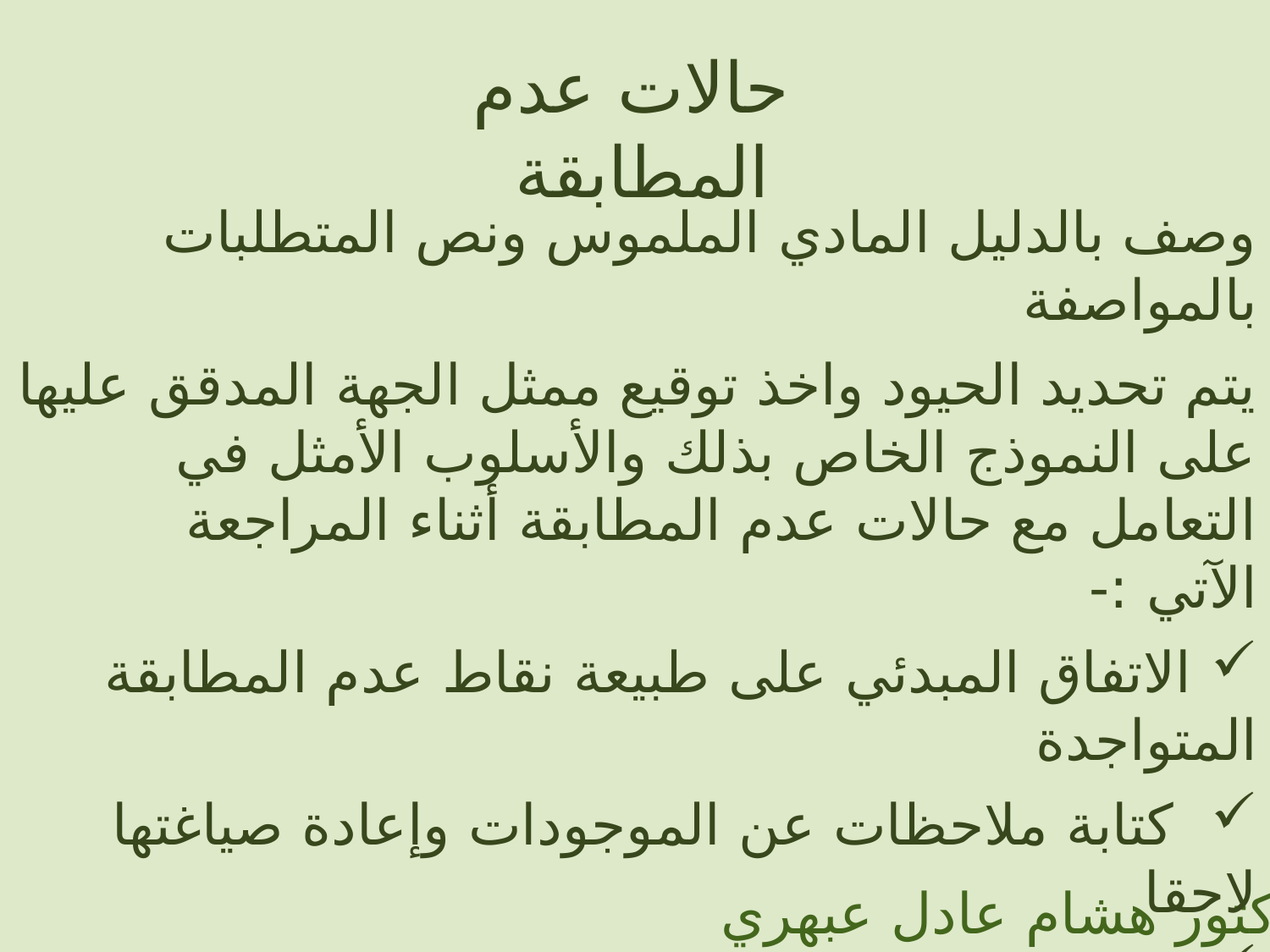

حالات عدم المطابقة
وصف بالدليل المادي الملموس ونص المتطلبات بالمواصفة
يتم تحديد الحيود واخذ توقيع ممثل الجهة المدقق عليها على النموذج الخاص بذلك والأسلوب الأمثل في التعامل مع حالات عدم المطابقة أثناء المراجعة الآتي :-
 الاتفاق المبدئي على طبيعة نقاط عدم المطابقة المتواجدة
  كتابة ملاحظات عن الموجودات وإعادة صياغتها لاحقا
 كتابة مسودة بالموجودات في نهاية يوم التدقيق ثم كتابتها في شكلها النهائي
الدكتور هشام عادل عبهري